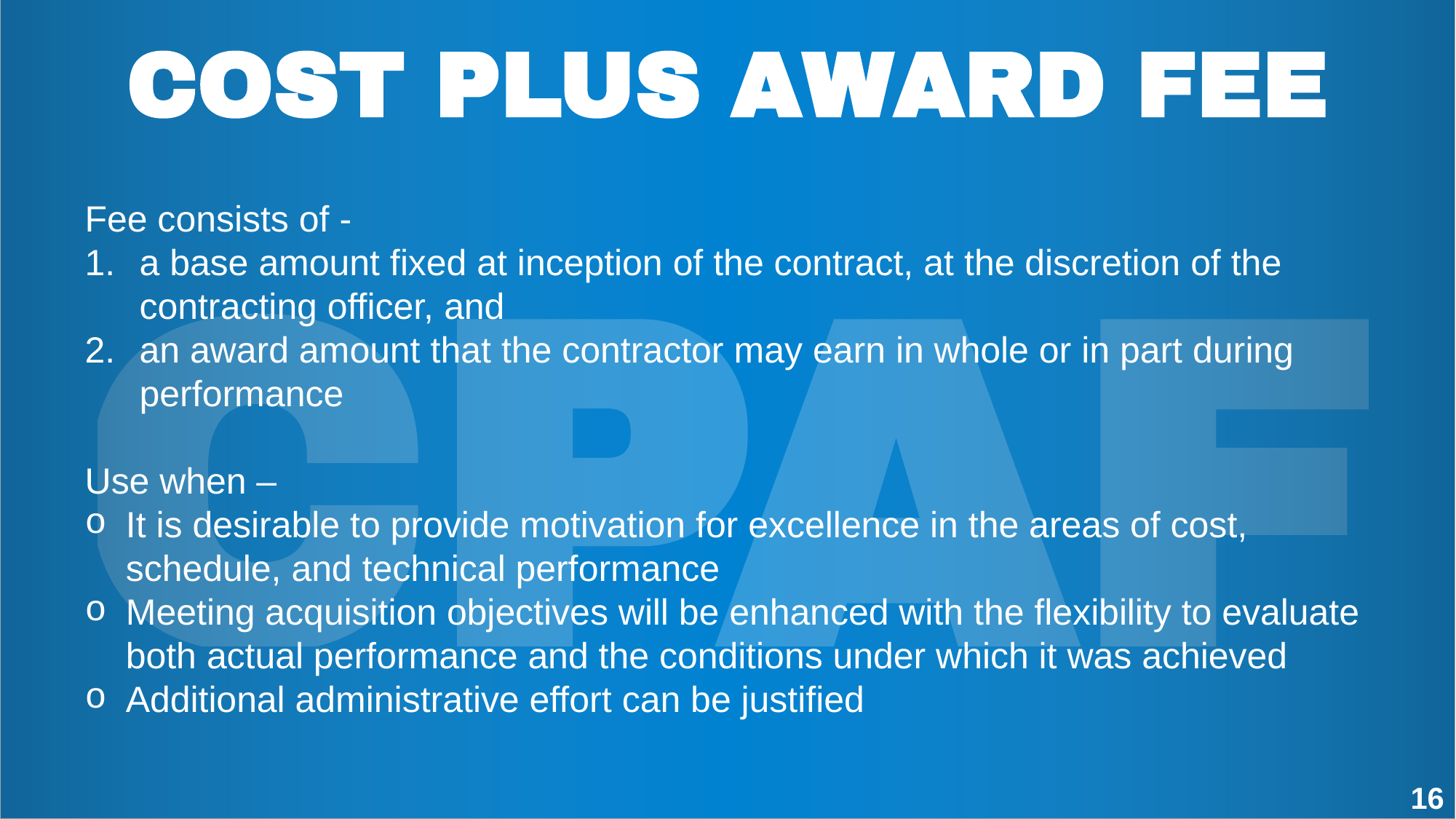

COST PLUS AWARD FEE
CPAF
Fee consists of -
a base amount fixed at inception of the contract, at the discretion of the contracting officer, and
an award amount that the contractor may earn in whole or in part during performance
Use when –
It is desirable to provide motivation for excellence in the areas of cost, schedule, and technical performance
Meeting acquisition objectives will be enhanced with the flexibility to evaluate both actual performance and the conditions under which it was achieved
Additional administrative effort can be justified
16